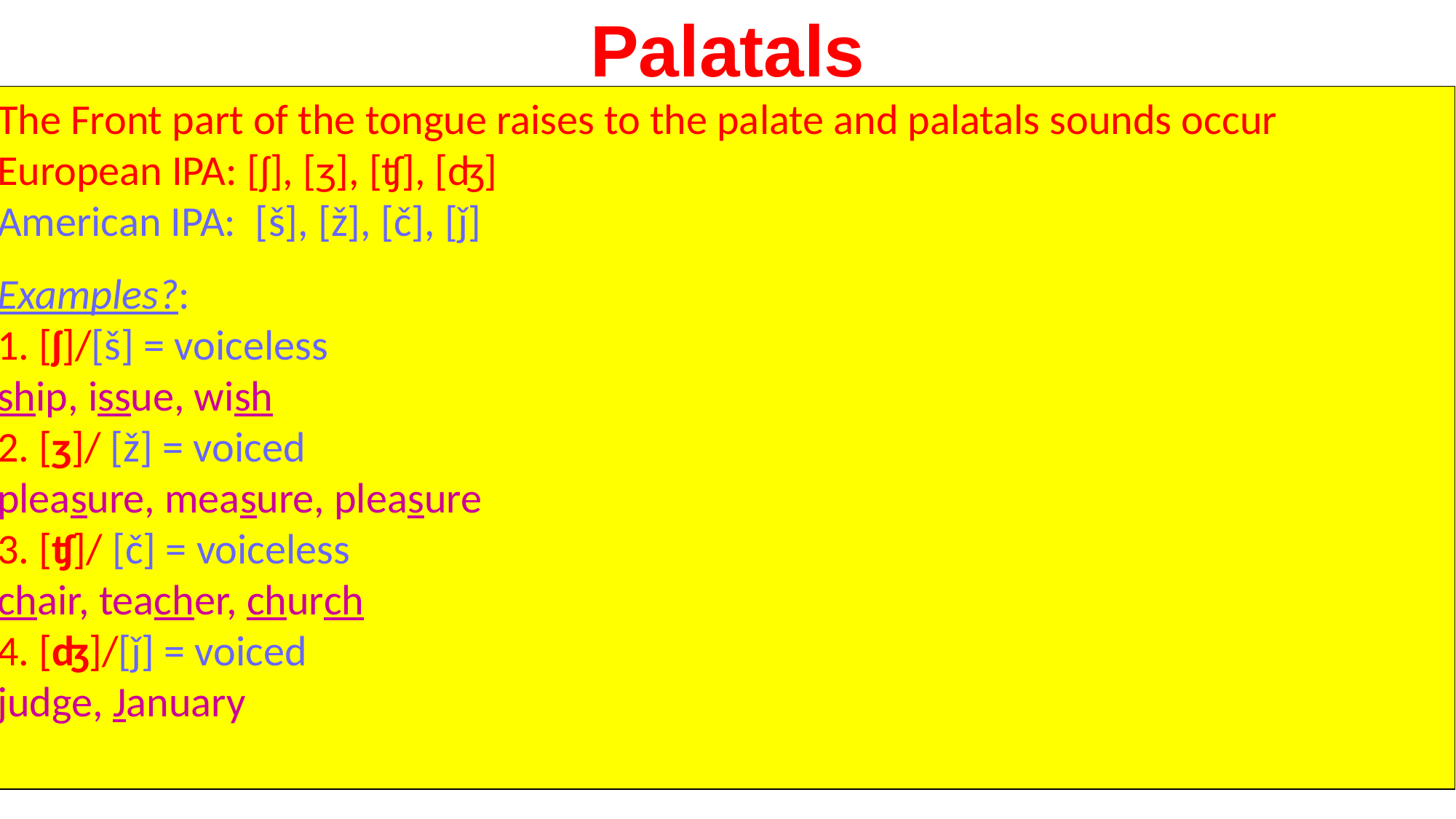

# Palatals
The Front part of the tongue raises to the palate and palatals sounds occur
European IPA: [ʃ], [ʒ], [ʧ], [ʤ]
American IPA:  [š], [ž], [č], [ǰ]

Examples?:
1. [ʃ]/[š] = voiceless
ship, issue, wish
2. [ʒ]/ [ž] = voiced
pleasure, measure, pleasure
3. [ʧ]/ [č] = voiceless
chair, teacher, church
4. [ʤ]/[ǰ] = voiced
judge, January